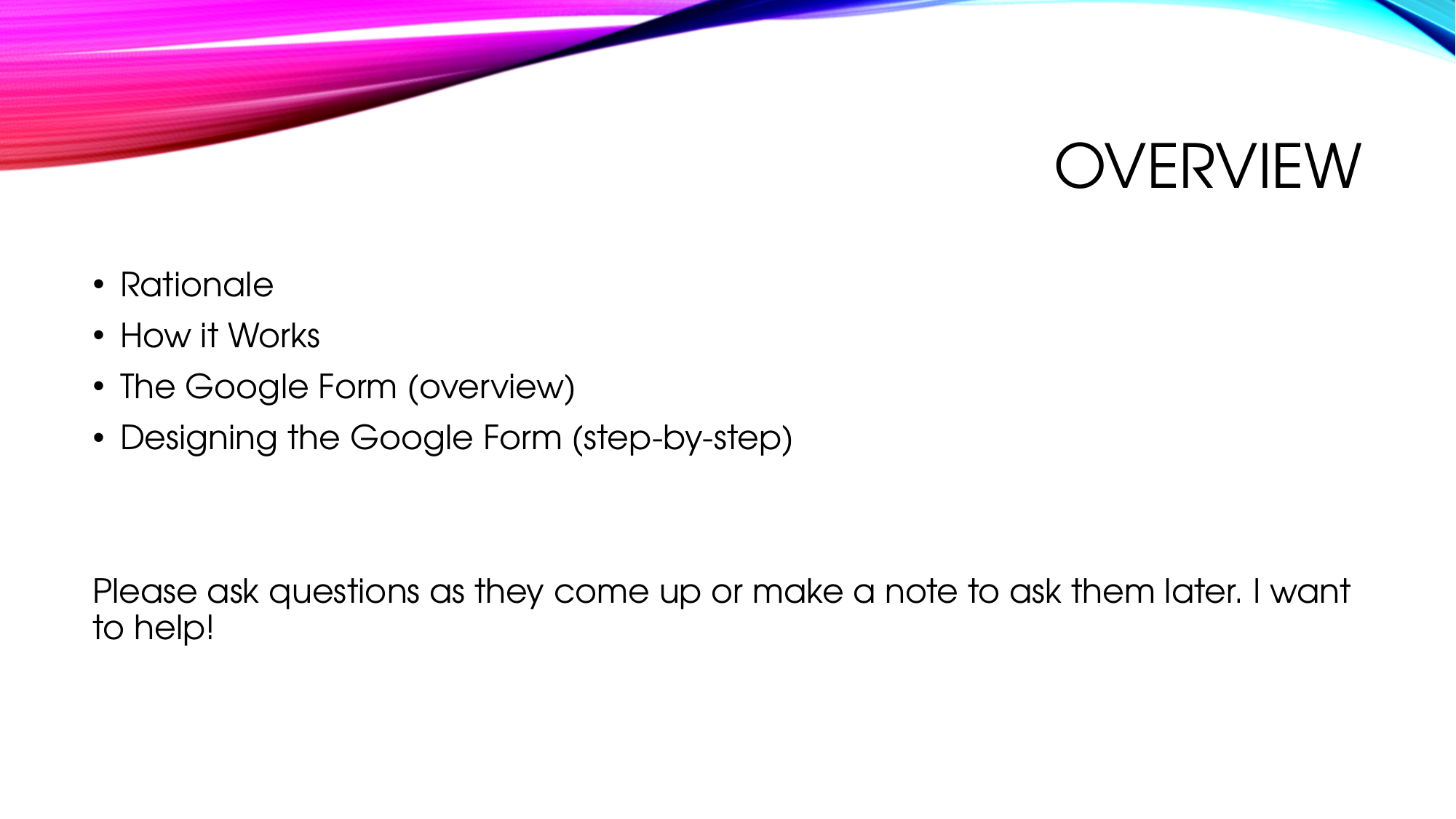

# Overview
Rationale
How it Works
The Google Form (overview)
Designing the Google Form (step-by-step)

Please ask questions as they come up or make a note to ask them later. I want to help!